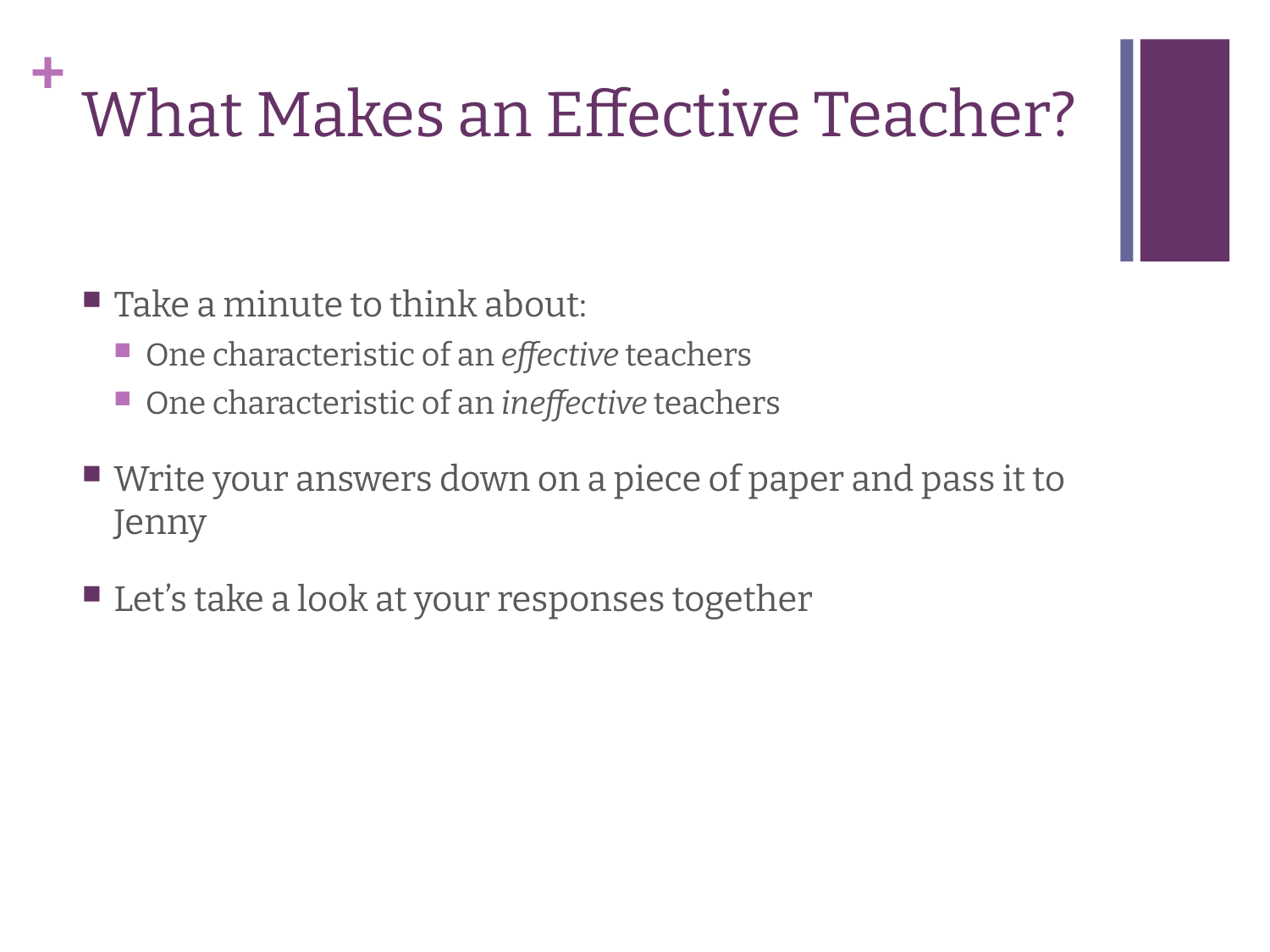

# What Makes an Effective Teacher?
Take a minute to think about:
One characteristic of an effective teachers
One characteristic of an ineffective teachers
Write your answers down on a piece of paper and pass it to Jenny
Let’s take a look at your responses together